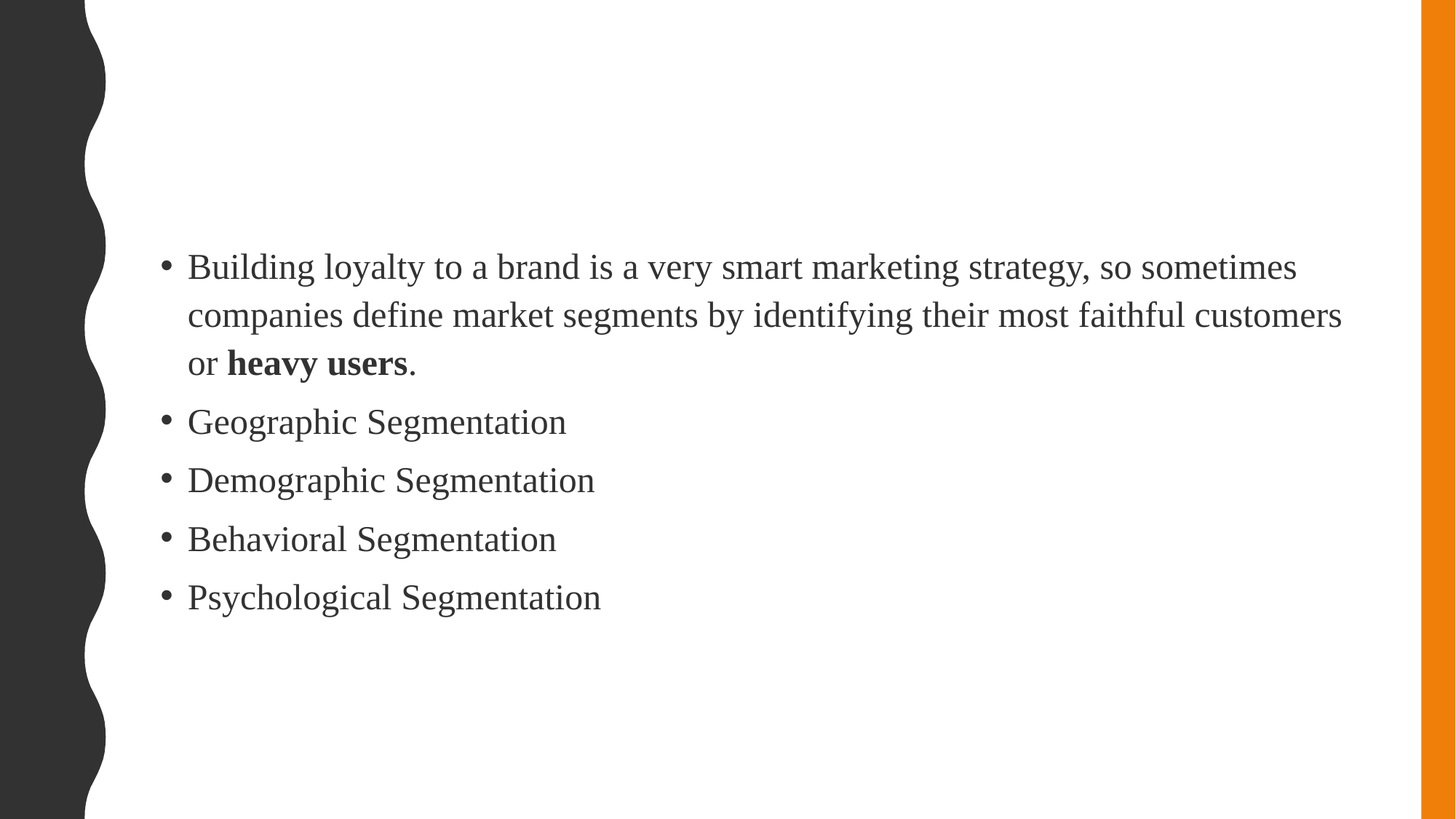

#
Building loyalty to a brand is a very smart marketing strategy, so sometimes companies define market segments by identifying their most faithful customers or heavy users.
Geographic Segmentation
Demographic Segmentation
Behavioral Segmentation
Psychological Segmentation